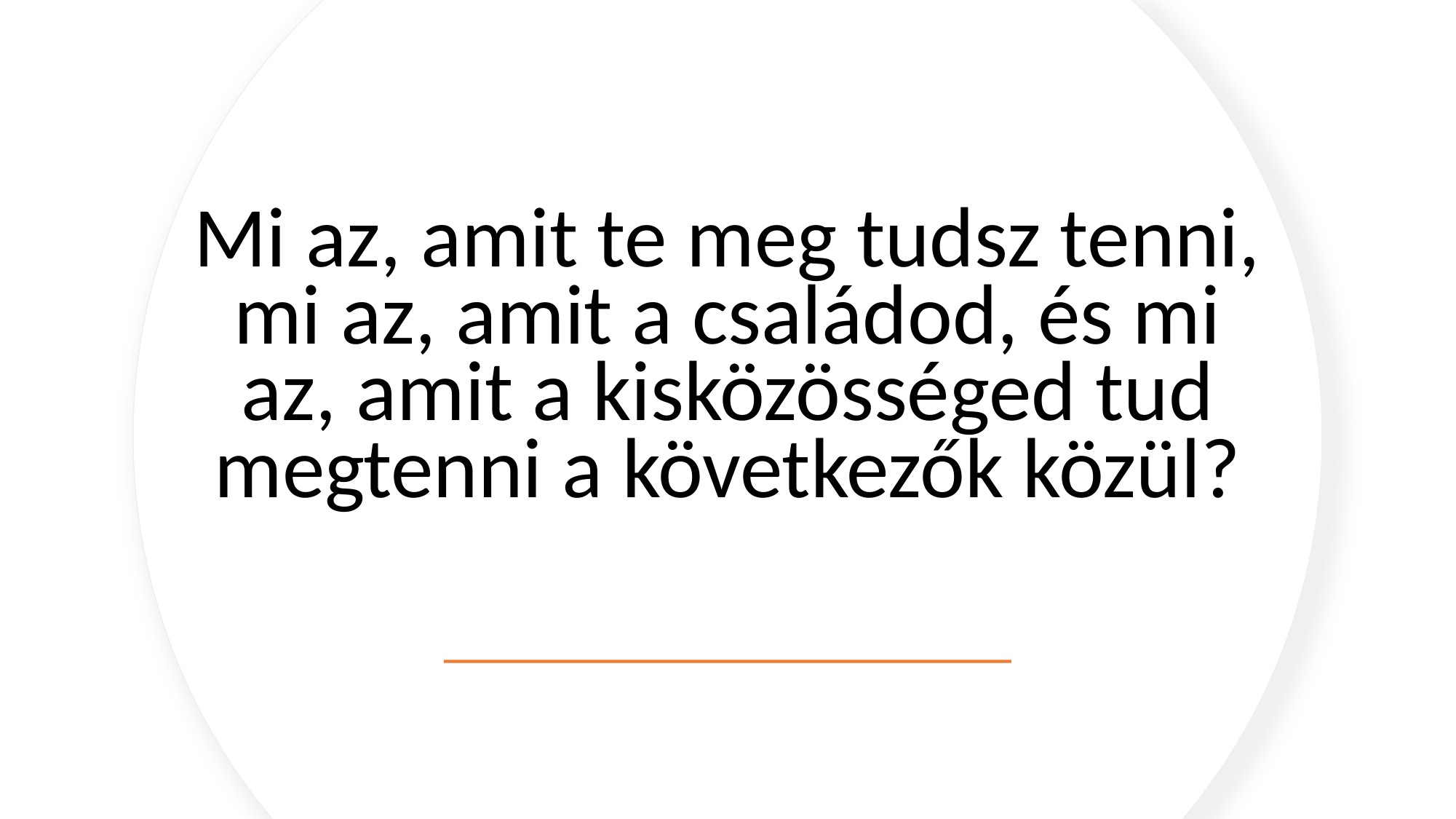

# Mi az, amit te meg tudsz tenni, mi az, amit a családod, és mi az, amit a kisközösséged tud megtenni a következők közül?